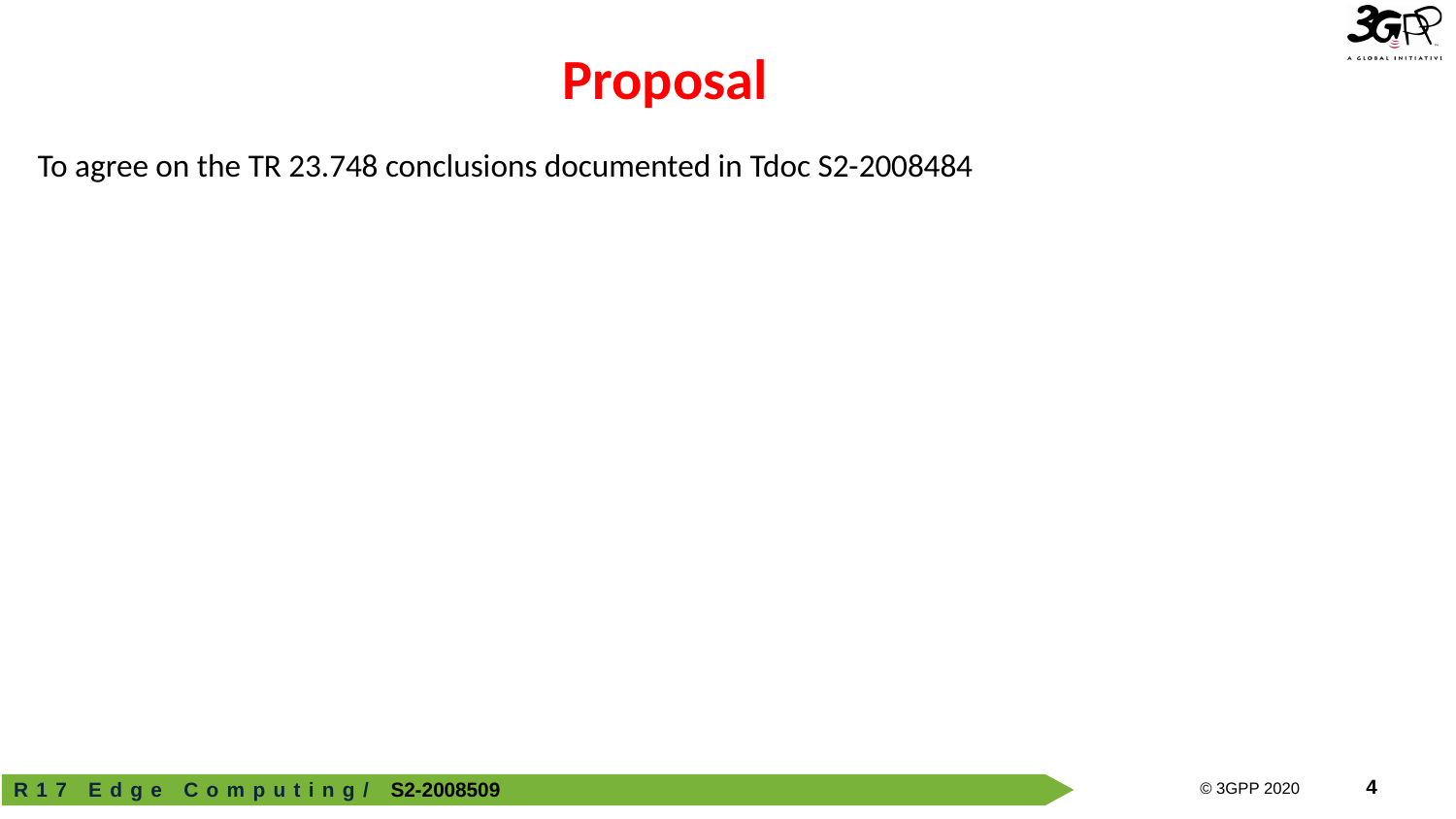

# Proposal
To agree on the TR 23.748 conclusions documented in Tdoc S2-2008484